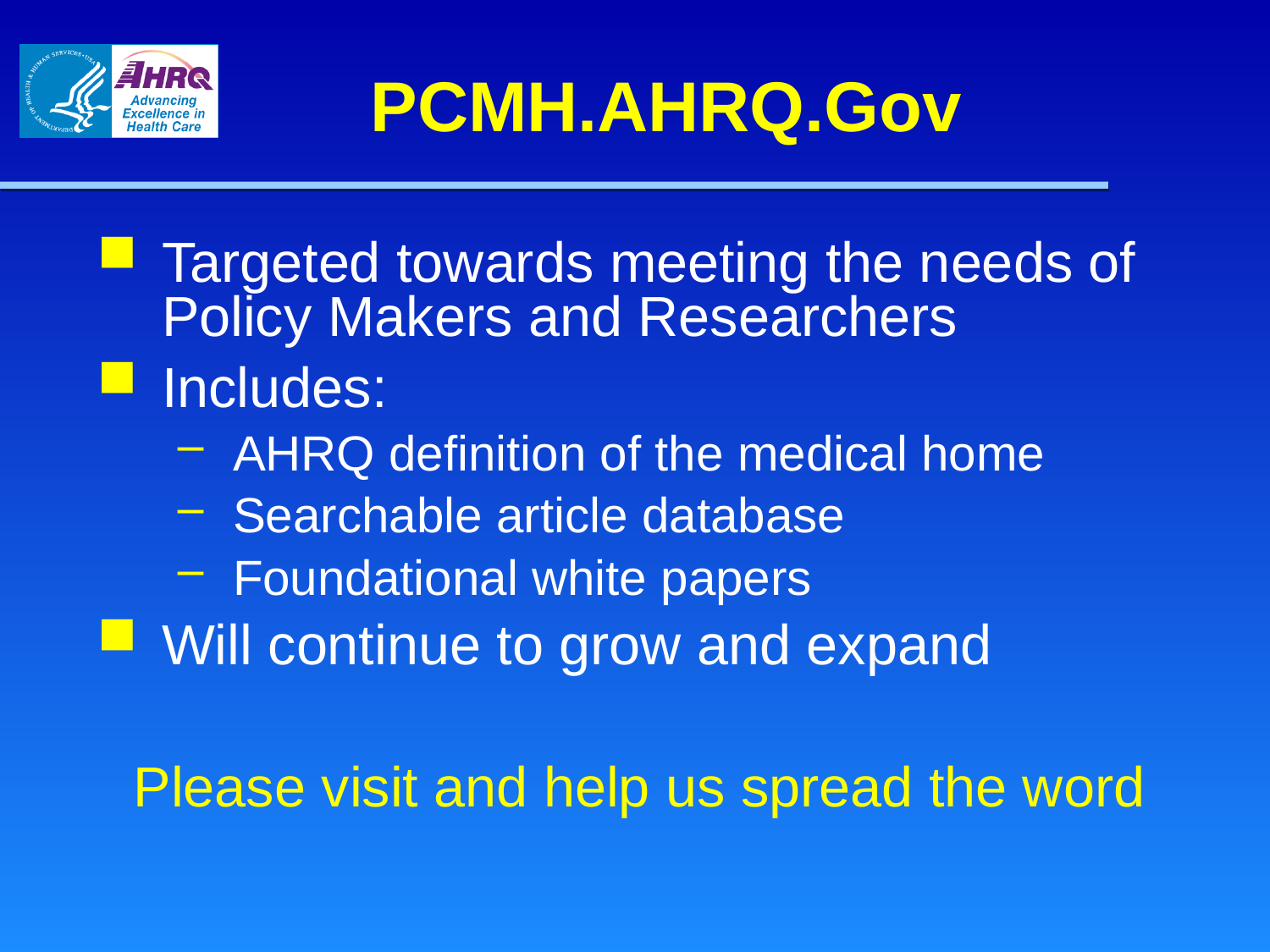

# PCMH.AHRQ.Gov
Targeted towards meeting the needs of Policy Makers and Researchers
Includes:
AHRQ definition of the medical home
Searchable article database
Foundational white papers
Will continue to grow and expand

Please visit and help us spread the word